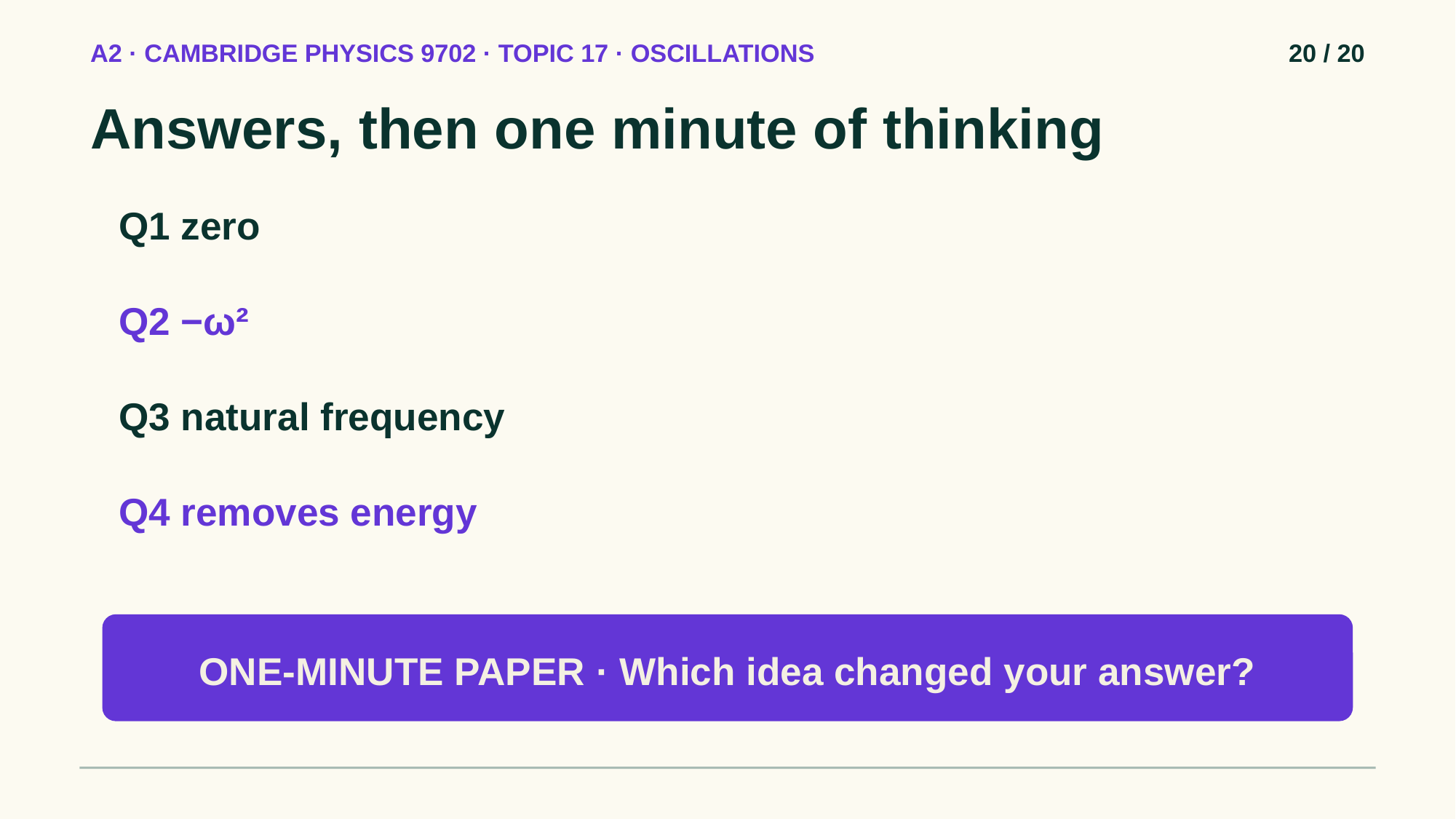

A2 · CAMBRIDGE PHYSICS 9702 · TOPIC 17 · OSCILLATIONS
20 / 20
Answers, then one minute of thinking
Q1 zero
Q2 −ω²
Q3 natural frequency
Q4 removes energy

ONE-MINUTE PAPER · Which idea changed your answer?